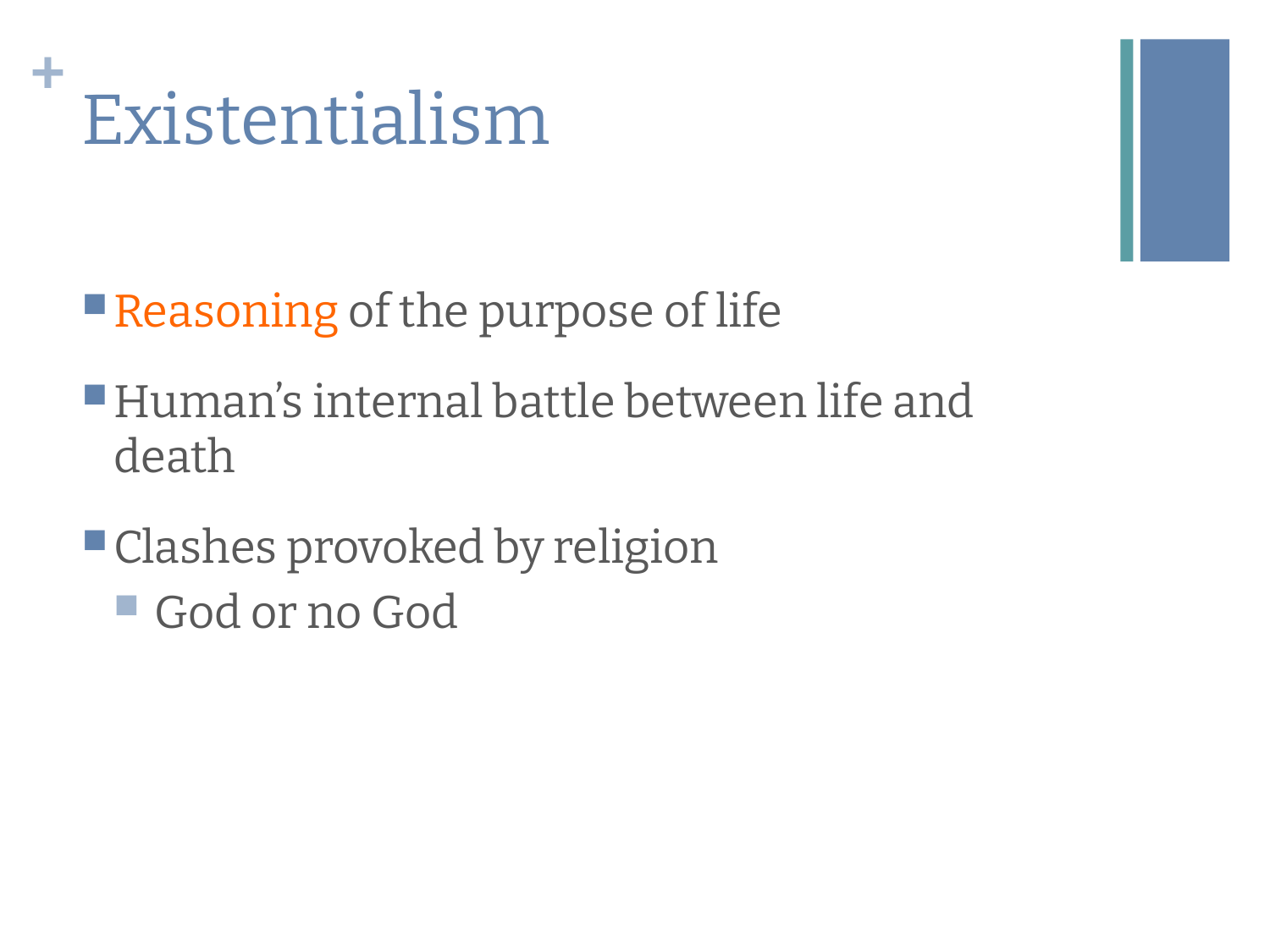

# Existentialism
Reasoning of the purpose of life
Human’s internal battle between life and death
Clashes provoked by religion
 God or no God